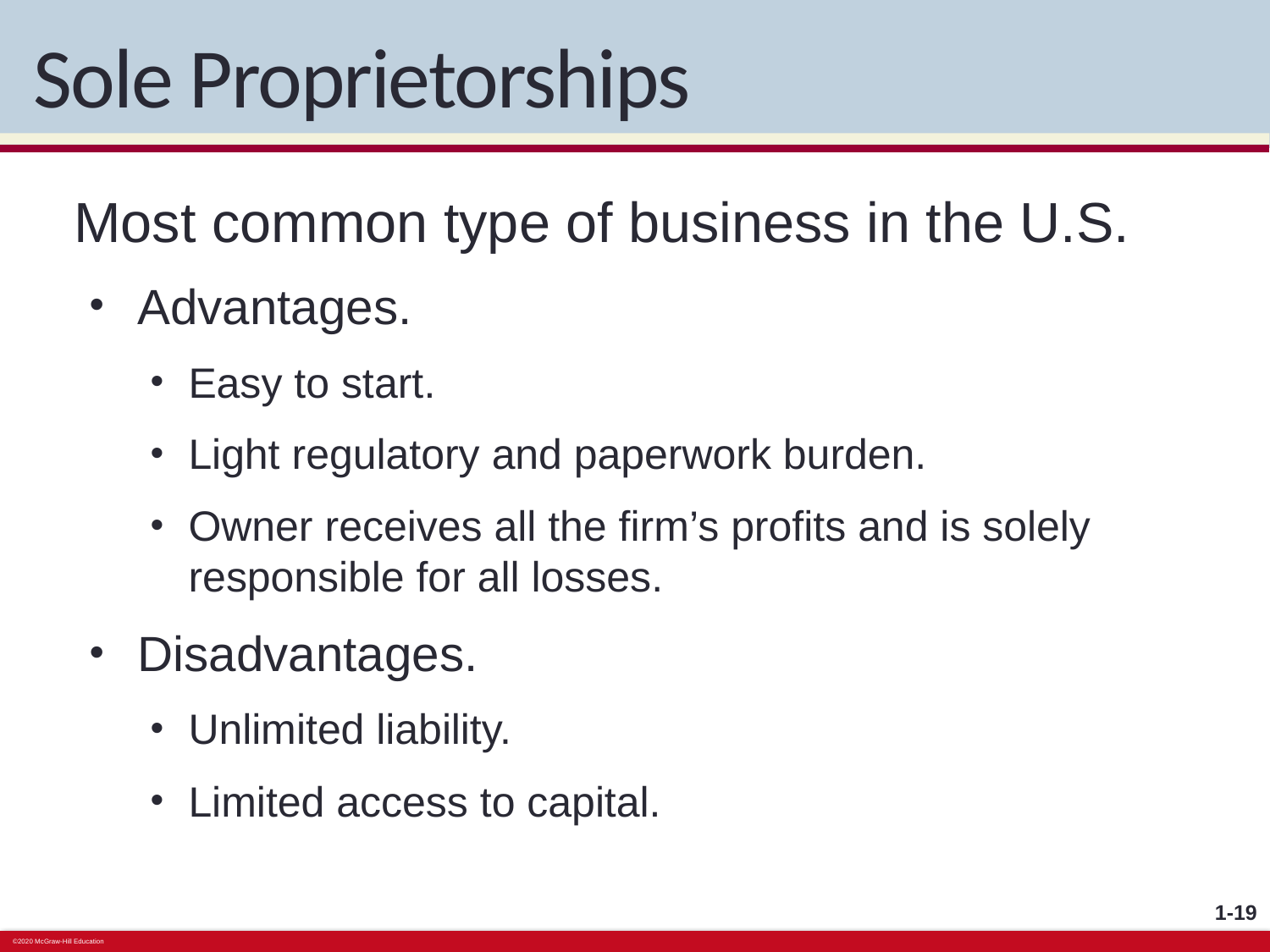

# Sole Proprietorships
Most common type of business in the U.S.
Advantages.
Easy to start.
Light regulatory and paperwork burden.
Owner receives all the firm’s profits and is solely responsible for all losses.
Disadvantages.
Unlimited liability.
Limited access to capital.